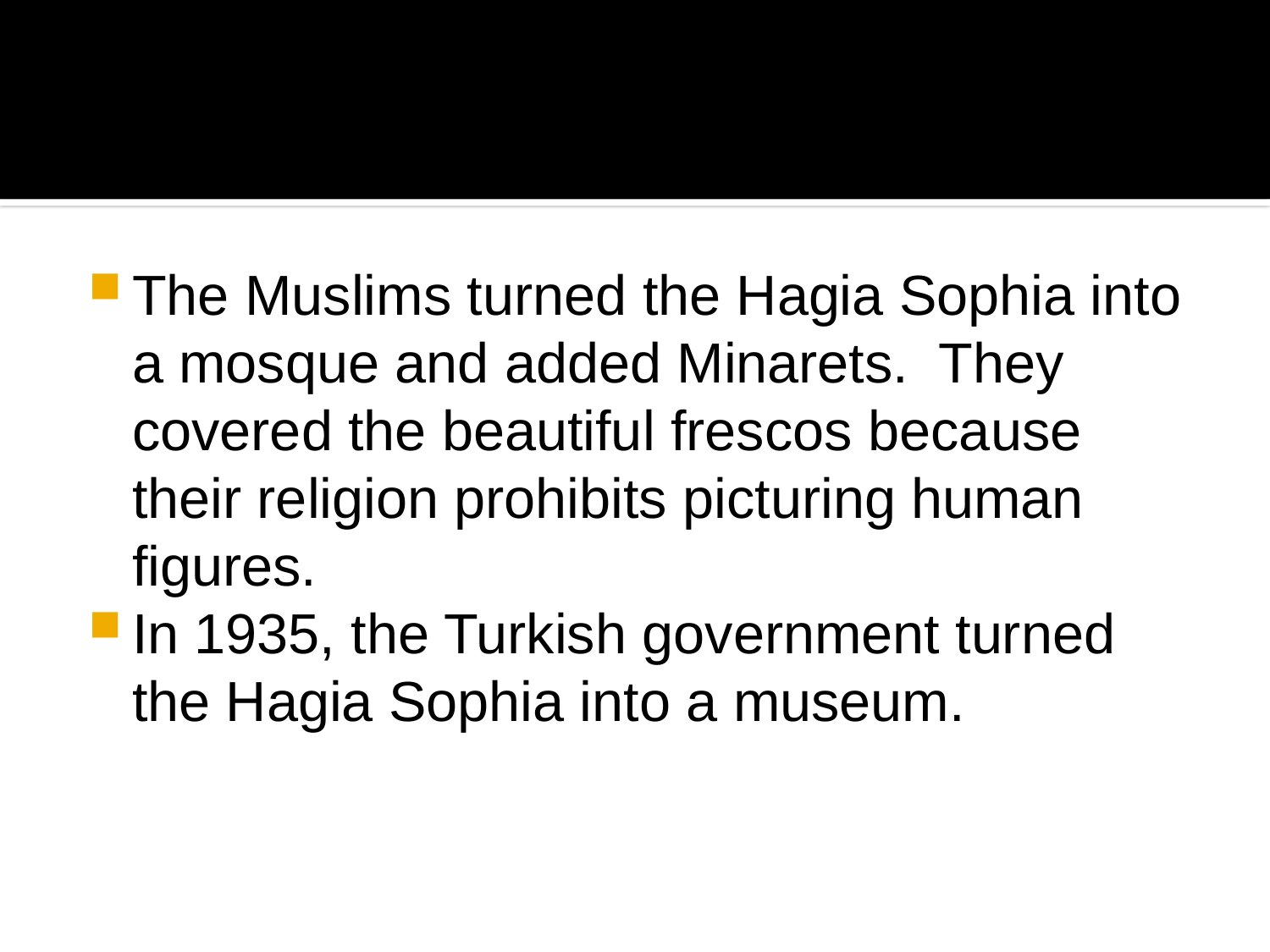

#
The Muslims turned the Hagia Sophia into a mosque and added Minarets.  They covered the beautiful frescos because their religion prohibits picturing human figures.
In 1935, the Turkish government turned the Hagia Sophia into a museum.